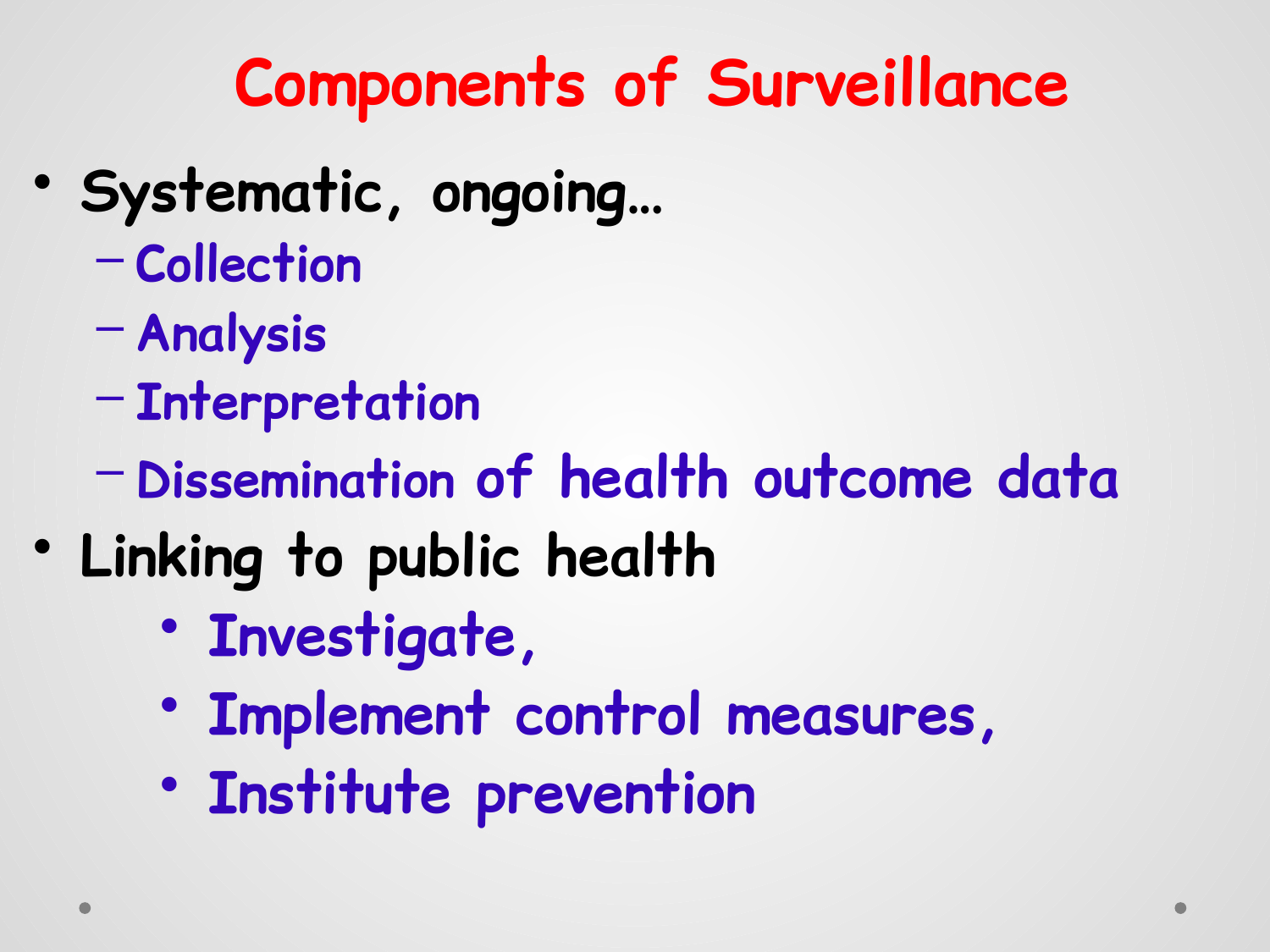

Components of Surveillance
Systematic, ongoing…
Collection
Analysis
Interpretation
Dissemination of health outcome data
Linking to public health
Investigate,
Implement control measures,
Institute prevention